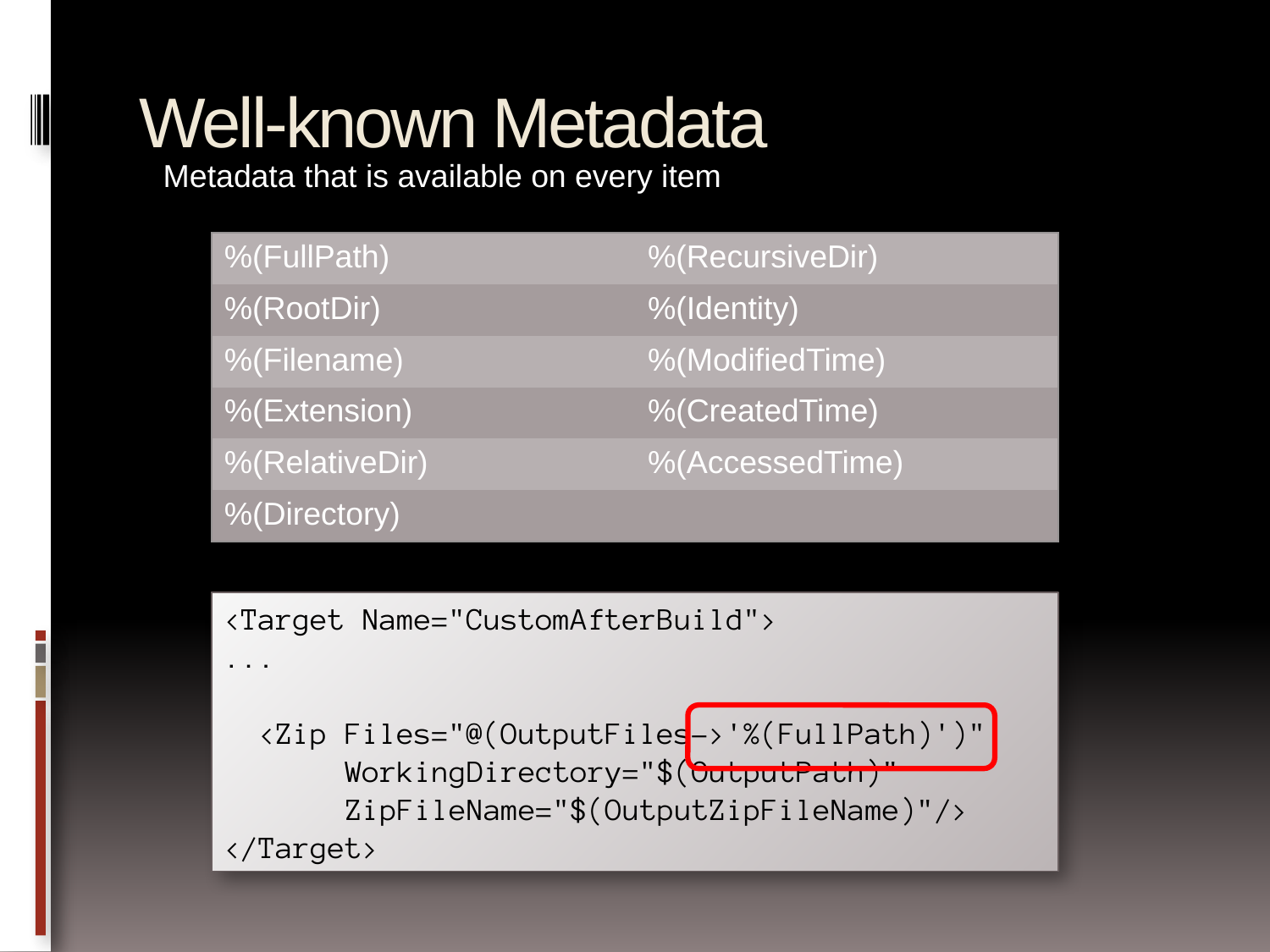

# Well-known Metadata
Metadata that is available on every item
| %(FullPath) | %(RecursiveDir) |
| --- | --- |
| %(RootDir) | %(Identity) |
| %(Filename) | %(ModifiedTime) |
| %(Extension) | %(CreatedTime) |
| %(RelativeDir) | %(AccessedTime) |
| %(Directory) |  |
<Target Name="CustomAfterBuild">
...

  <Zip Files="@(OutputFiles->'%(FullPath)')"
       WorkingDirectory="$(OutputPath)"
       ZipFileName="$(OutputZipFileName)"/>
</Target>